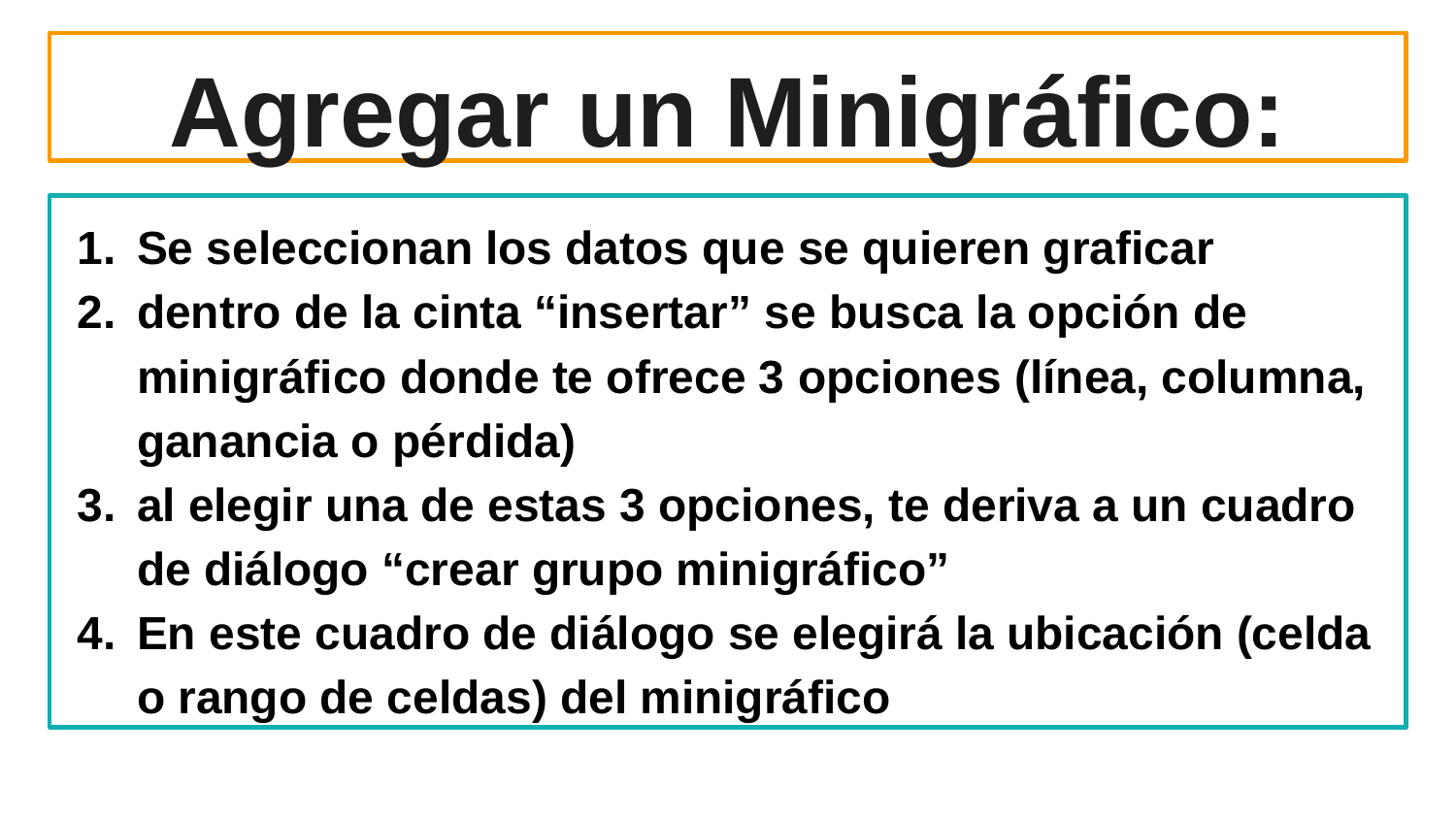

# Agregar un Minigráfico:

Se seleccionan los datos que se quieren graficar
dentro de la cinta “insertar” se busca la opción de minigráfico donde te ofrece 3 opciones (línea, columna, ganancia o pérdida)
al elegir una de estas 3 opciones, te deriva a un cuadro de diálogo “crear grupo minigráfico”
En este cuadro de diálogo se elegirá la ubicación (celda o rango de celdas) del minigráfico